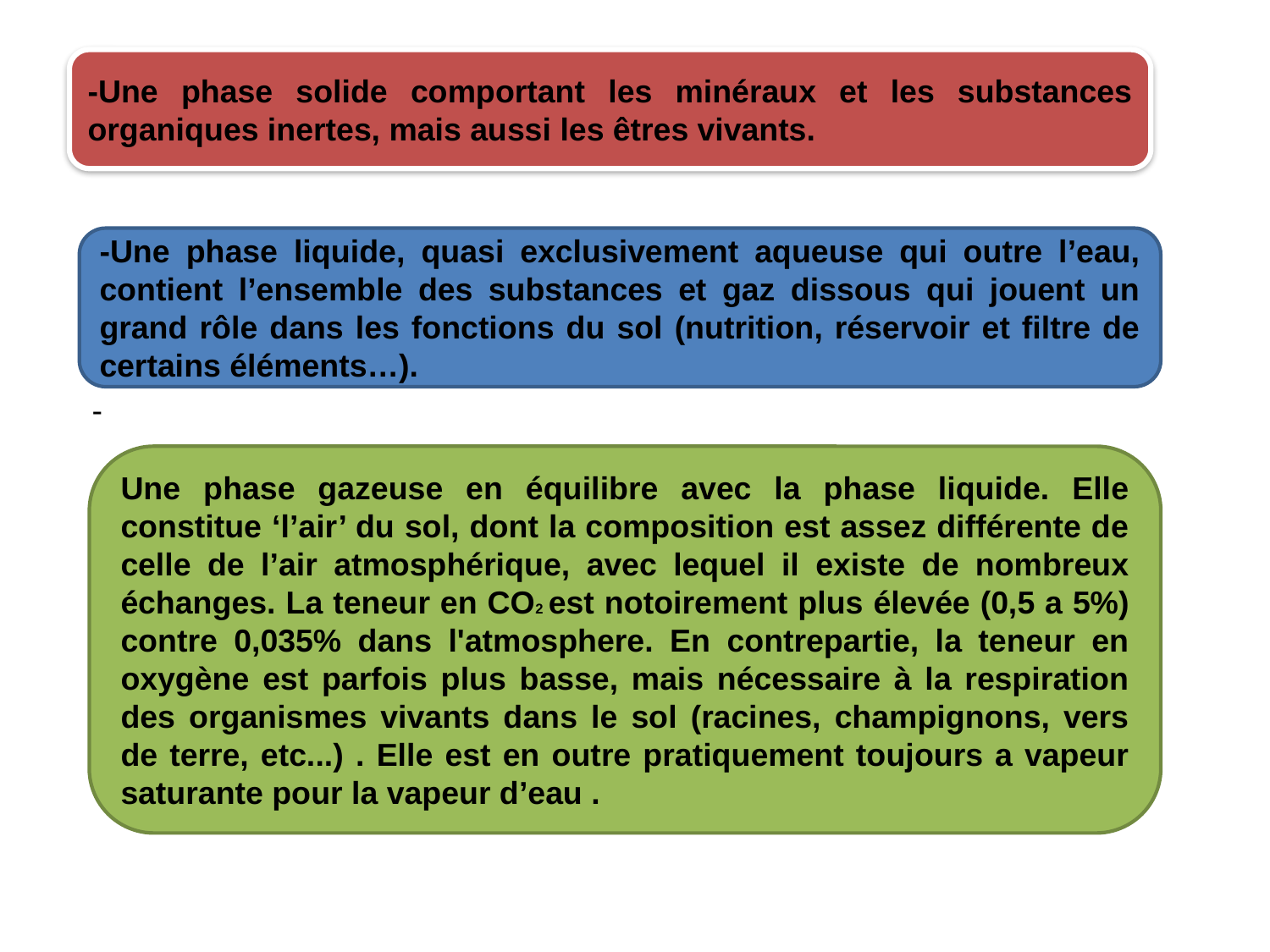

-Une phase solide comportant les minéraux et les substances organiques inertes, mais aussi les êtres vivants.

-
-Une phase liquide, quasi exclusivement aqueuse qui outre l’eau, contient l’ensemble des substances et gaz dissous qui jouent un grand rôle dans les fonctions du sol (nutrition, réservoir et filtre de certains éléments…).
Une phase gazeuse en équilibre avec la phase liquide. Elle constitue ‘l’air’ du sol, dont la composition est assez différente de celle de l’air atmosphérique, avec lequel il existe de nombreux échanges. La teneur en CO2 est notoirement plus élevée (0,5 a 5%) contre 0,035% dans l'atmosphere. En contrepartie, la teneur en oxygène est parfois plus basse, mais nécessaire à la respiration des organismes vivants dans le sol (racines, champignons, vers de terre, etc...) . Elle est en outre pratiquement toujours a vapeur saturante pour la vapeur d’eau .